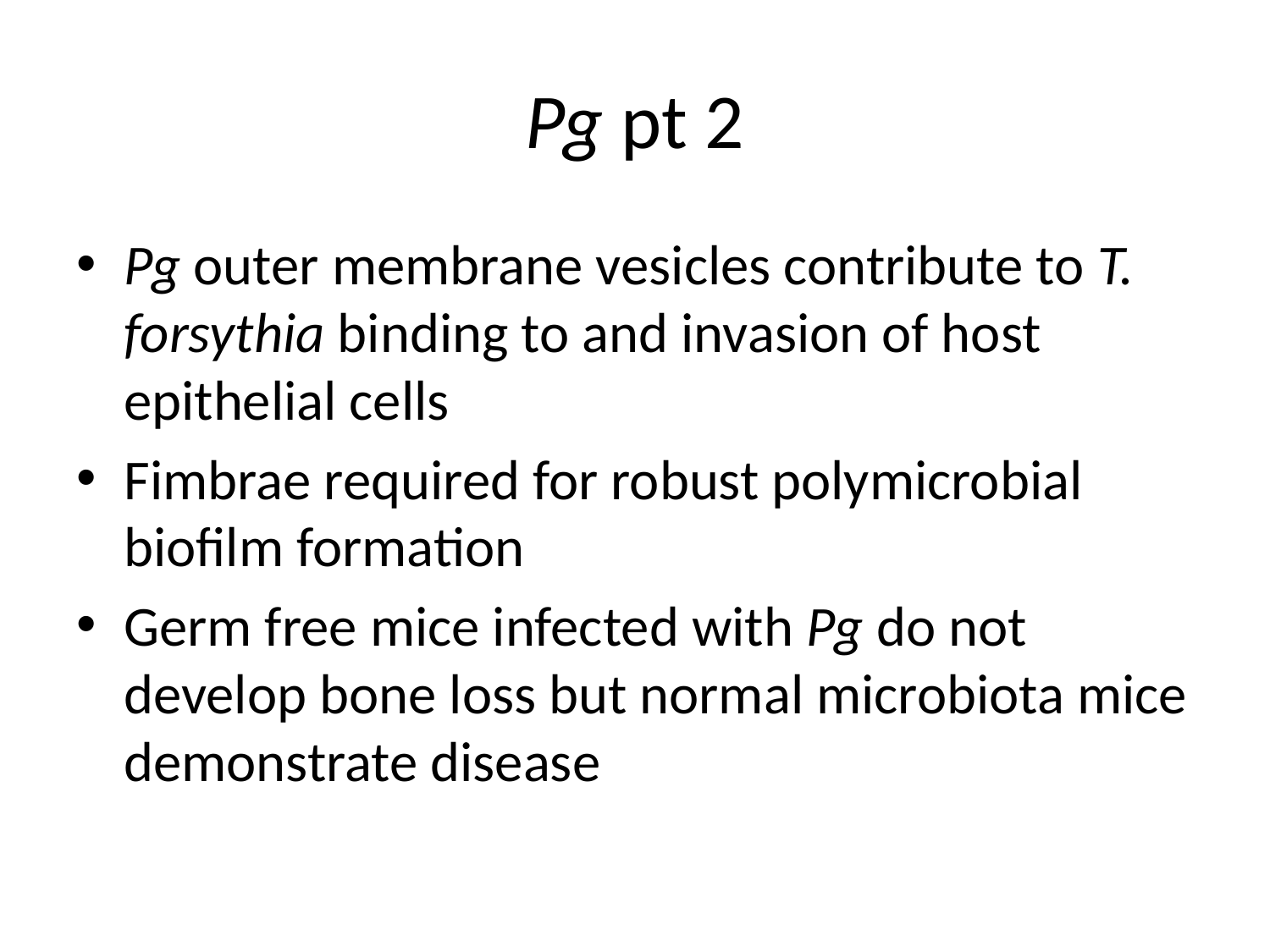

# Pg pt 2
Pg outer membrane vesicles contribute to T. forsythia binding to and invasion of host epithelial cells
Fimbrae required for robust polymicrobial biofilm formation
Germ free mice infected with Pg do not develop bone loss but normal microbiota mice demonstrate disease